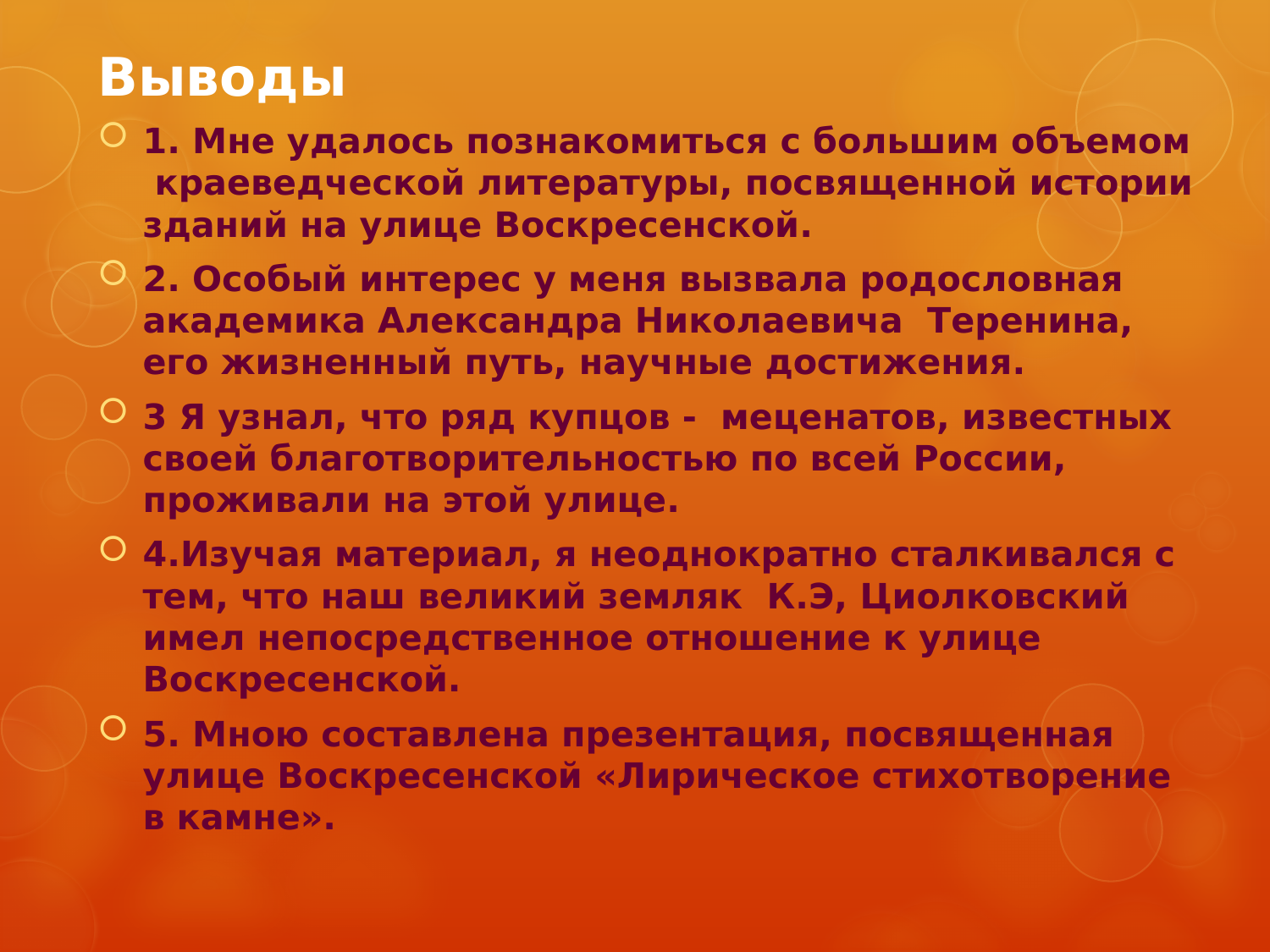

#
Выводы
1. Мне удалось познакомиться с большим объемом  краеведческой литературы, посвященной истории зданий на улице Воскресенской.
2. Особый интерес у меня вызвала родословная академика Александра Николаевича  Теренина, его жизненный путь, научные достижения.
3 Я узнал, что ряд купцов -  меценатов, известных своей благотворительностью по всей России, проживали на этой улице.
4.Изучая материал, я неоднократно сталкивался с тем, что наш великий земляк  К.Э, Циолковский имел непосредственное отношение к улице Воскресенской.
5. Мною составлена презентация, посвященная улице Воскресенской «Лирическое стихотворение в камне».